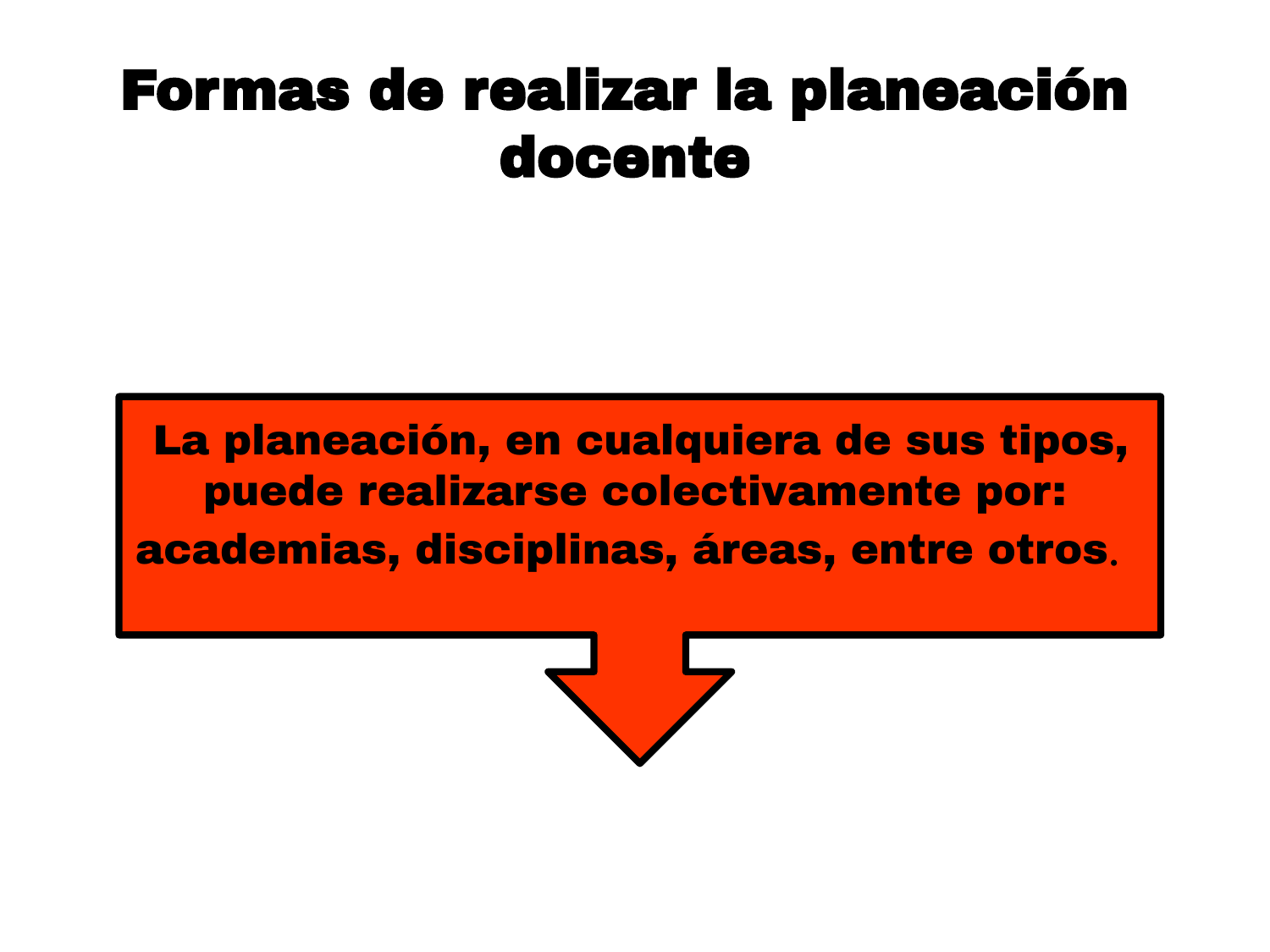

Formas de realizar la planeación docente

 La planeación, en cualquiera de sus tipos, puede realizarse colectivamente por: academias, disciplinas, áreas, entre otros.